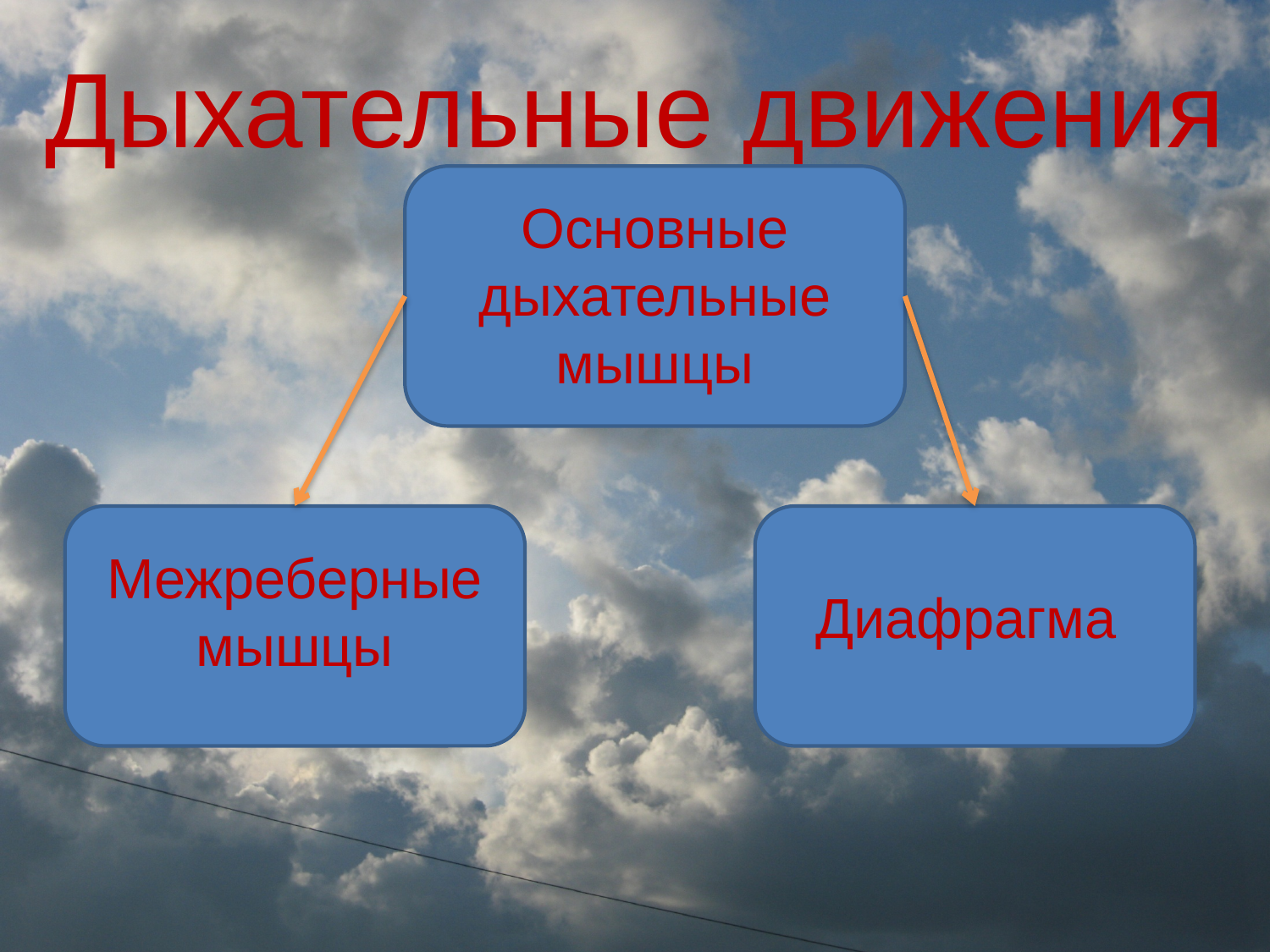

# Дыхательные движения

Основные дыхательные мышцы

Межреберные мышцы
Диафрагма